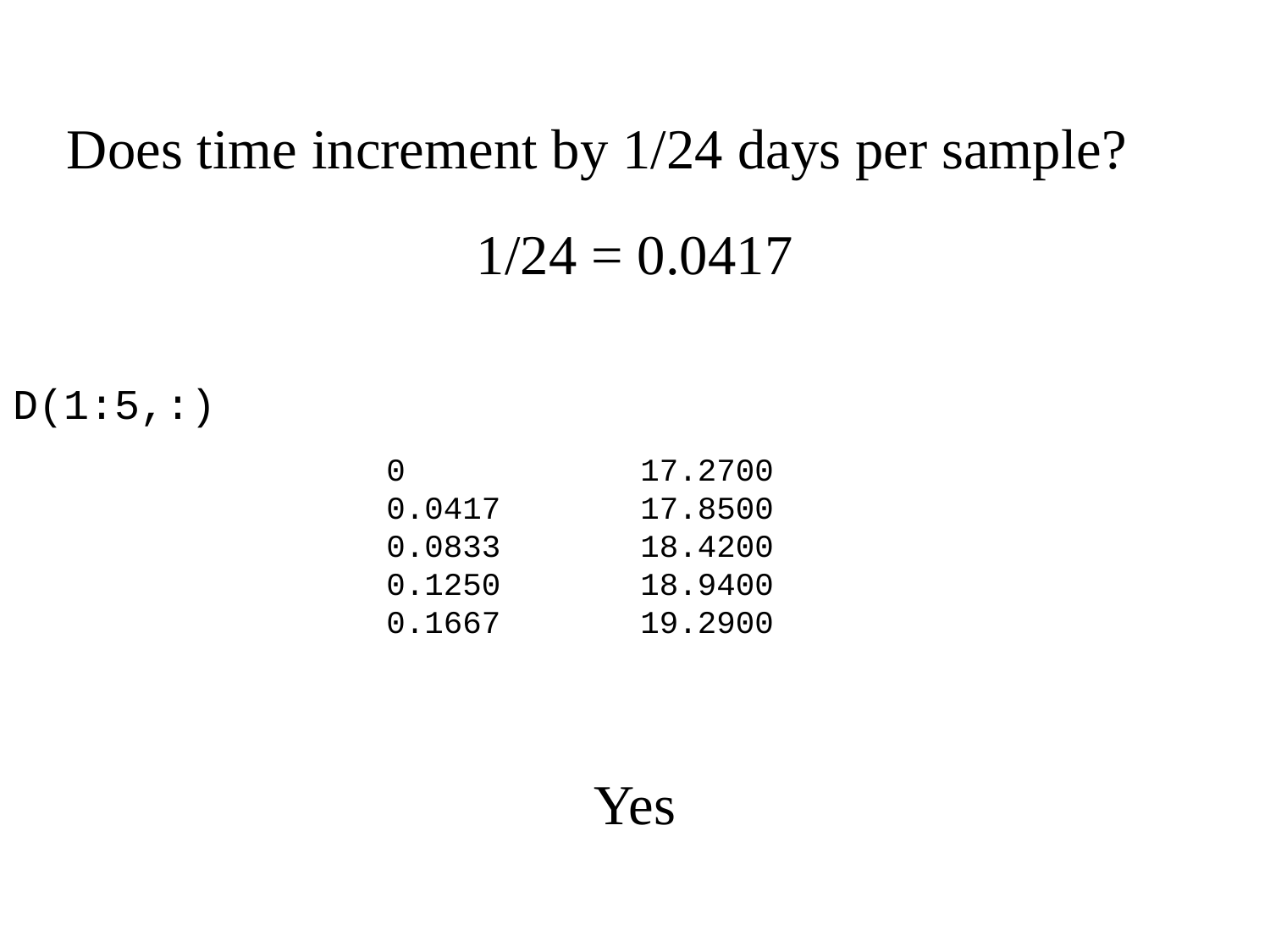

Does time increment by 1/24 days per sample?
1/24 = 0.0417
D(1:5,:)
0 		17.2700
0.0417 	17.8500
0.0833 	18.4200
0.1250 	18.9400
0.1667 	19.2900
Yes